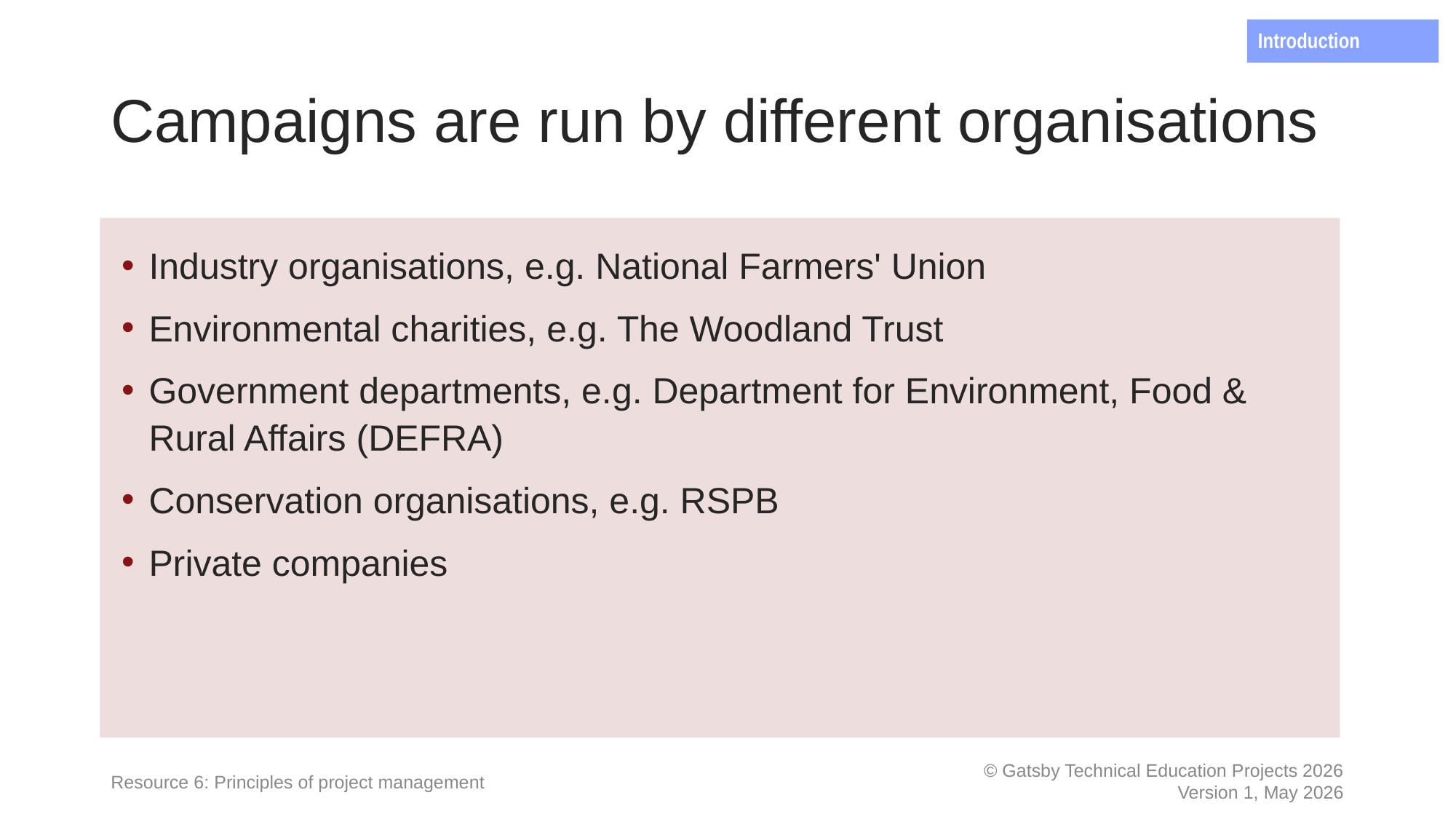

Introduction
# Campaigns are run by different organisations
Industry organisations, e.g. National Farmers' Union
Environmental charities, e.g. The Woodland Trust
Government departments, e.g. Department for Environment, Food & Rural Affairs (DEFRA)
Conservation organisations, e.g. RSPB
Private companies
Resource 6: Principles of project management